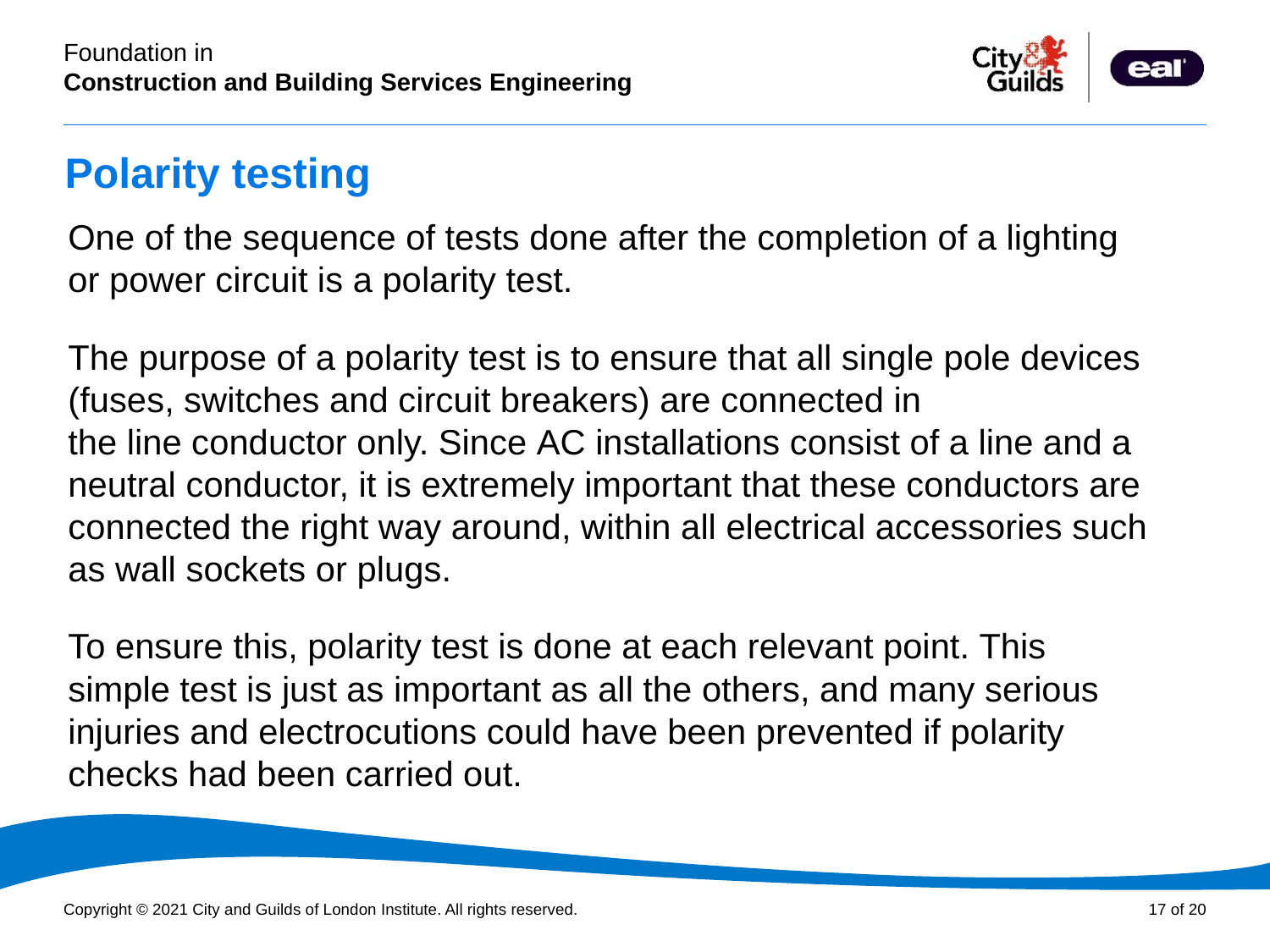

# Polarity testing
One of the sequence of tests done after the completion of a lighting or power circuit is a polarity test.
The purpose of a polarity test is to ensure that all single pole devices (fuses, switches and circuit breakers) are connected in the line conductor only. Since AC installations consist of a line and a neutral conductor, it is extremely important that these conductors are connected the right way around, within all electrical accessories such as wall sockets or plugs.
To ensure this, polarity test is done at each relevant point. This simple test is just as important as all the others, and many serious injuries and electrocutions could have been prevented if polarity checks had been carried out.